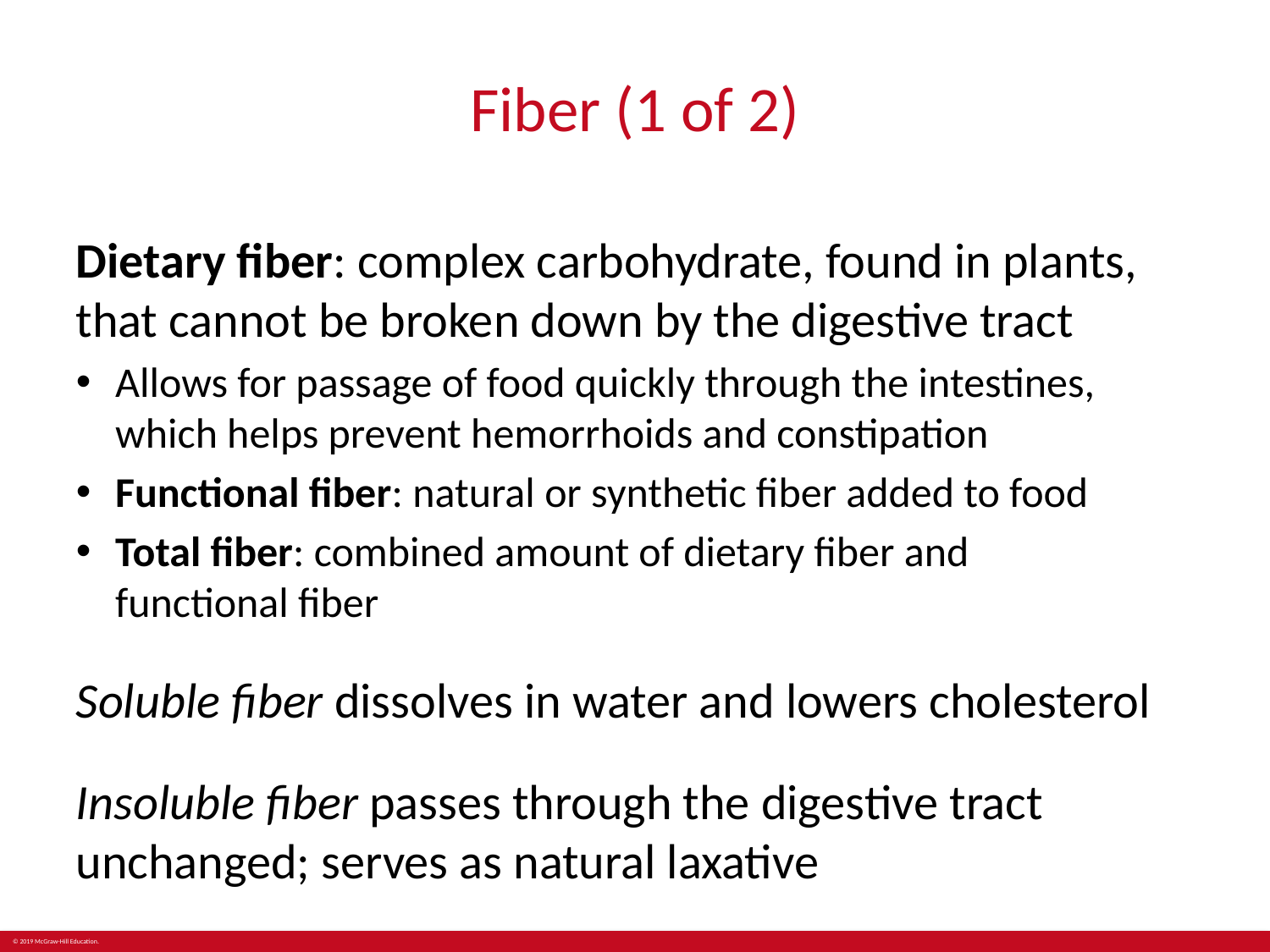

# Fiber (1 of 2)
Dietary fiber: complex carbohydrate, found in plants, that cannot be broken down by the digestive tract
Allows for passage of food quickly through the intestines, which helps prevent hemorrhoids and constipation
Functional fiber: natural or synthetic fiber added to food
Total fiber: combined amount of dietary fiber and
functional fiber
Soluble fiber dissolves in water and lowers cholesterol
Insoluble fiber passes through the digestive tract unchanged; serves as natural laxative